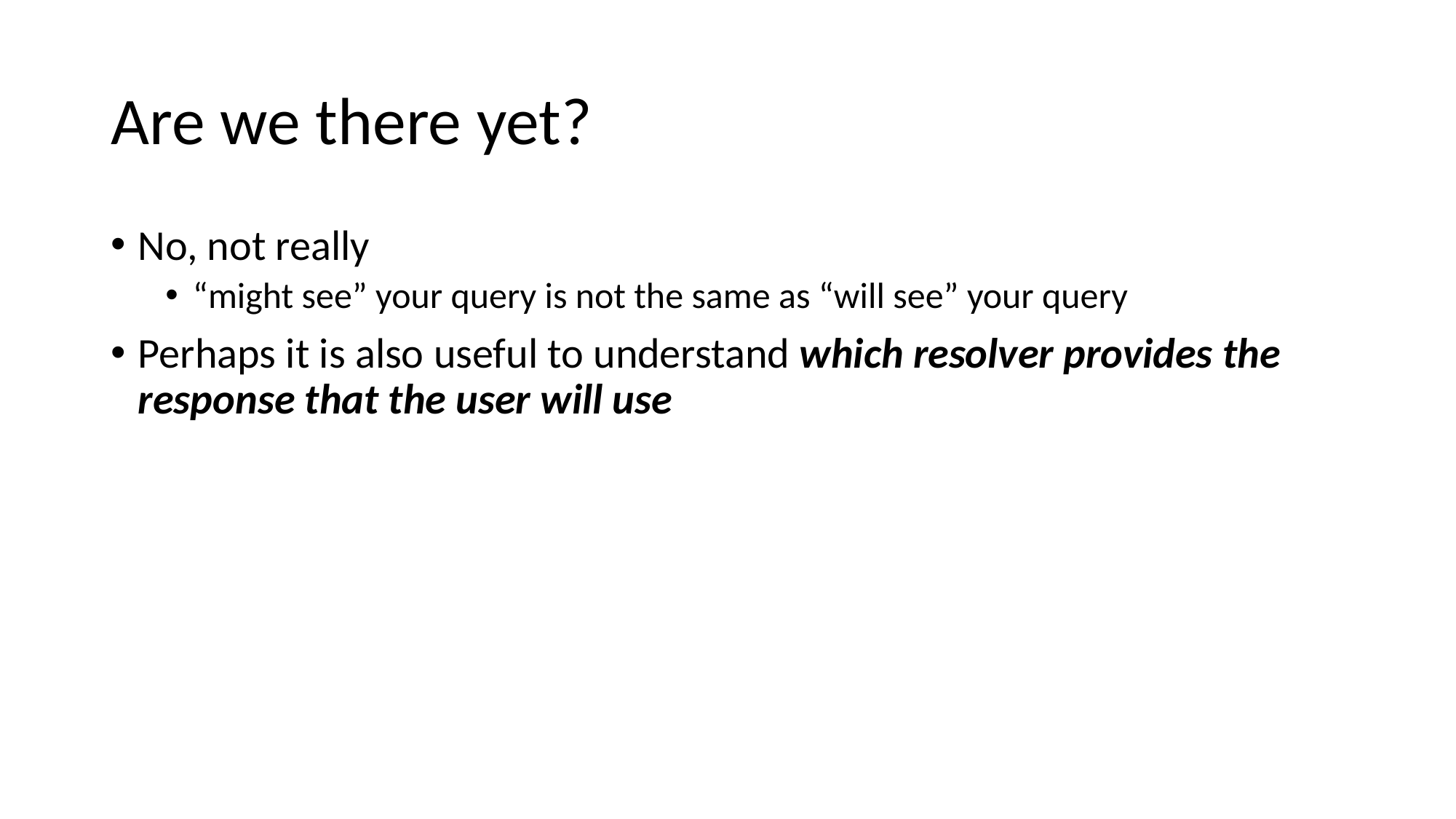

# Are we there yet?
No, not really
“might see” your query is not the same as “will see” your query
Perhaps it is also useful to understand which resolver provides the response that the user will use